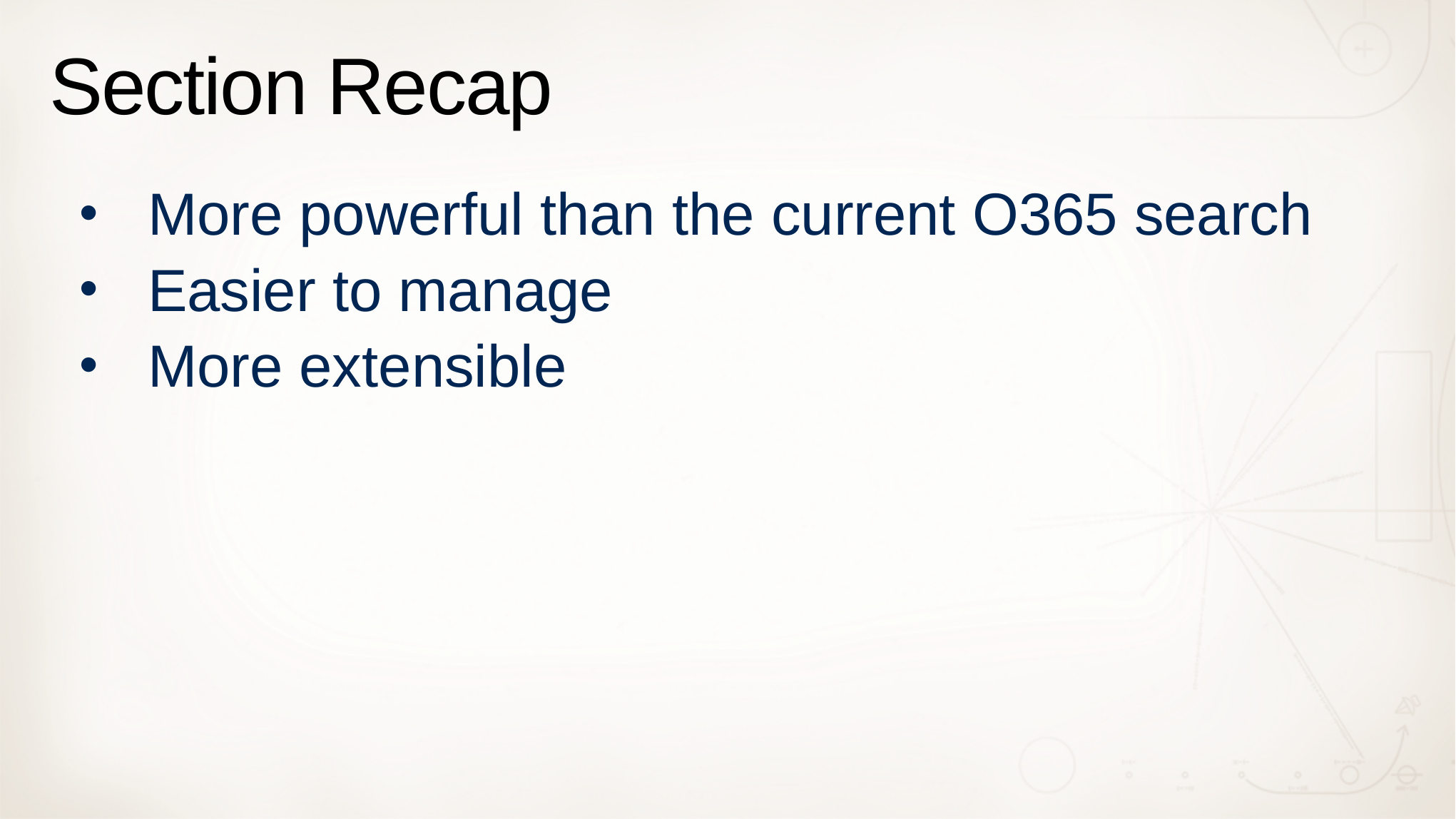

# Section Recap
More powerful than the current O365 search
Easier to manage
More extensible